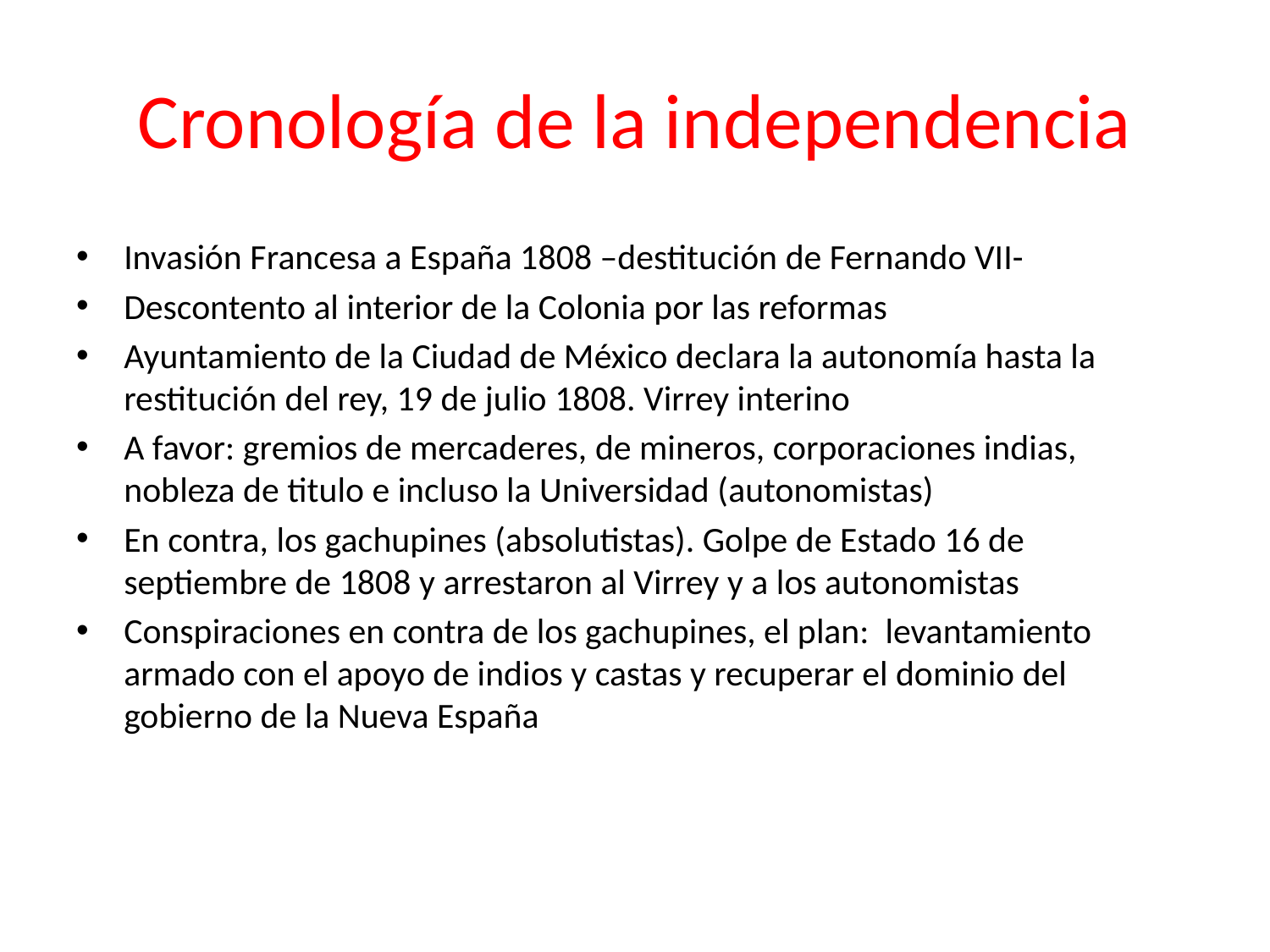

# Cronología de la independencia
Invasión Francesa a España 1808 –destitución de Fernando VII-
Descontento al interior de la Colonia por las reformas
Ayuntamiento de la Ciudad de México declara la autonomía hasta la restitución del rey, 19 de julio 1808. Virrey interino
A favor: gremios de mercaderes, de mineros, corporaciones indias, nobleza de titulo e incluso la Universidad (autonomistas)
En contra, los gachupines (absolutistas). Golpe de Estado 16 de septiembre de 1808 y arrestaron al Virrey y a los autonomistas
Conspiraciones en contra de los gachupines, el plan:  levantamiento armado con el apoyo de indios y castas y recuperar el dominio del gobierno de la Nueva España